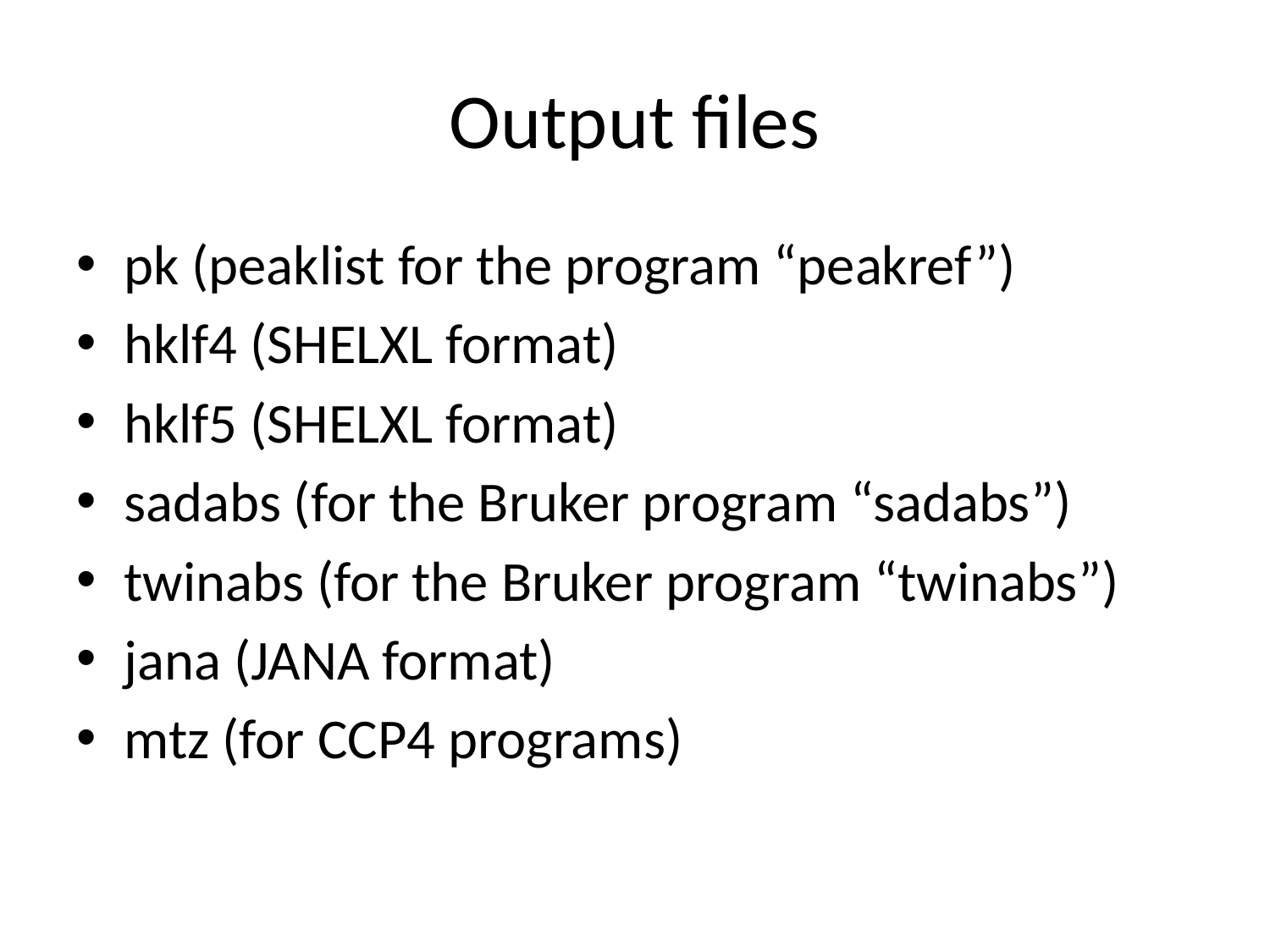

# Output files
pk (peaklist for the program “peakref”)
hklf4 (SHELXL format)
hklf5 (SHELXL format)
sadabs (for the Bruker program “sadabs”)
twinabs (for the Bruker program “twinabs”)
jana (JANA format)
mtz (for CCP4 programs)